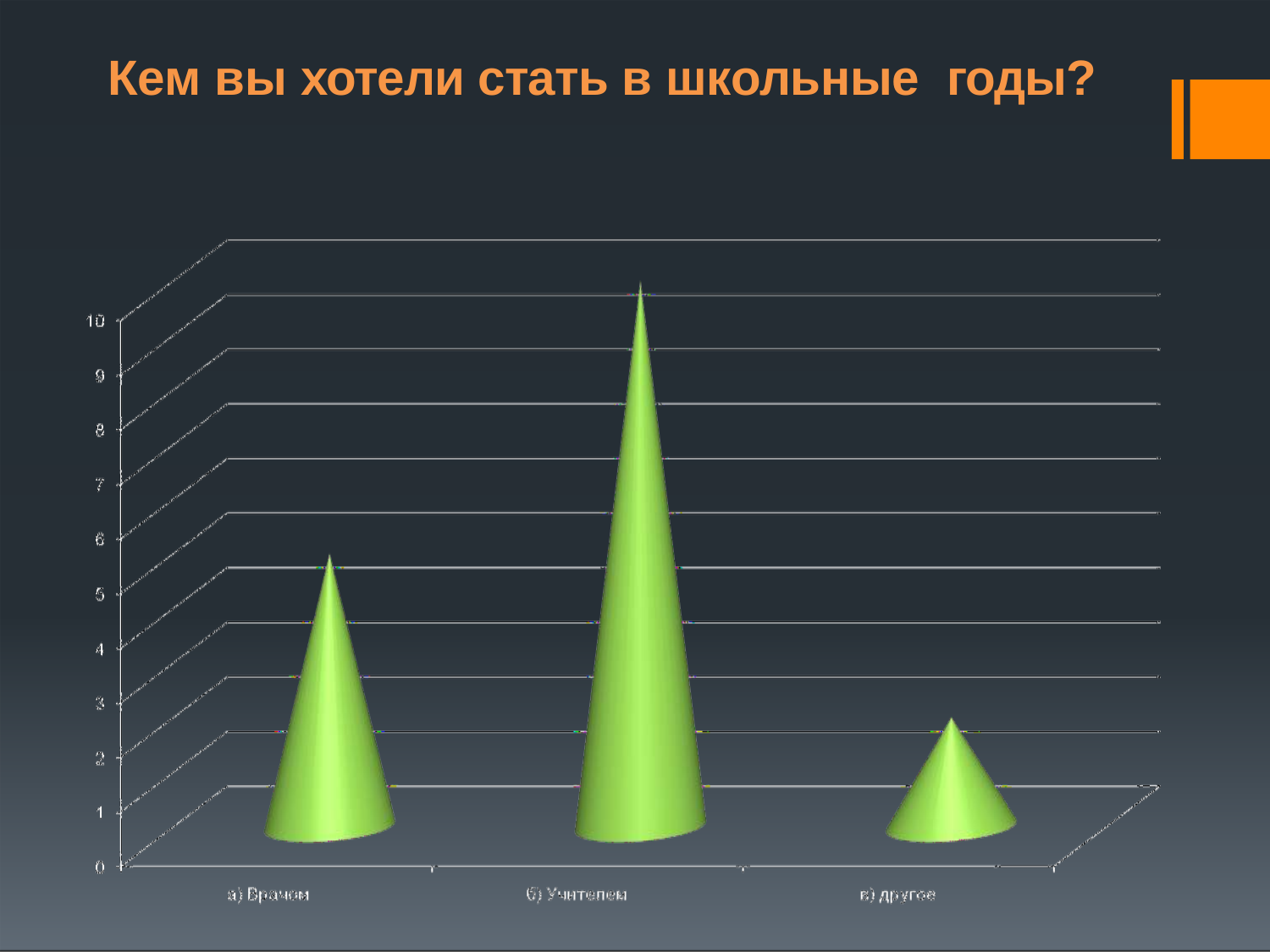

# Кем вы хотели стать в школьные  годы?